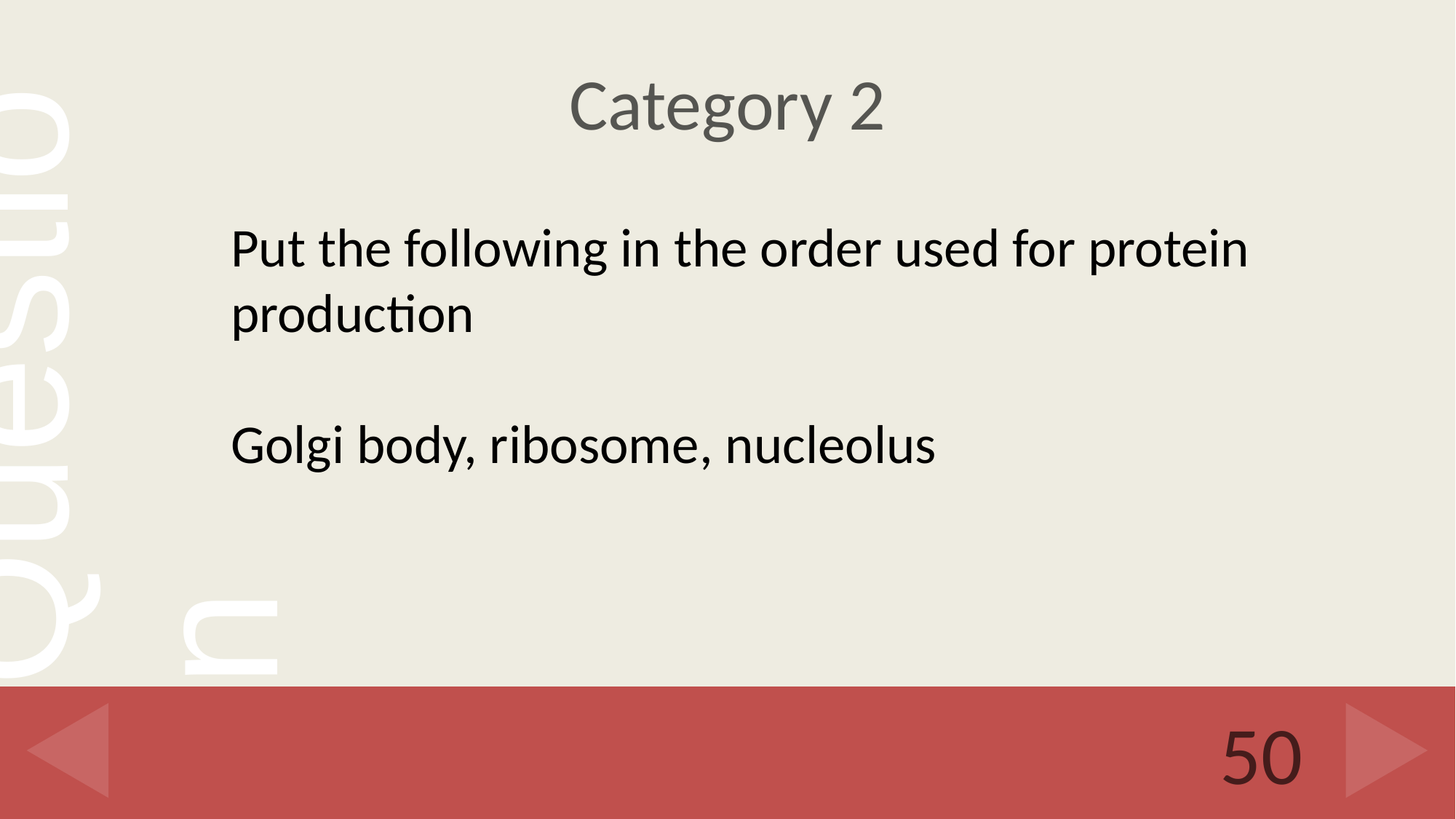

# Category 2
Put the following in the order used for protein production

Golgi body, ribosome, nucleolus
50